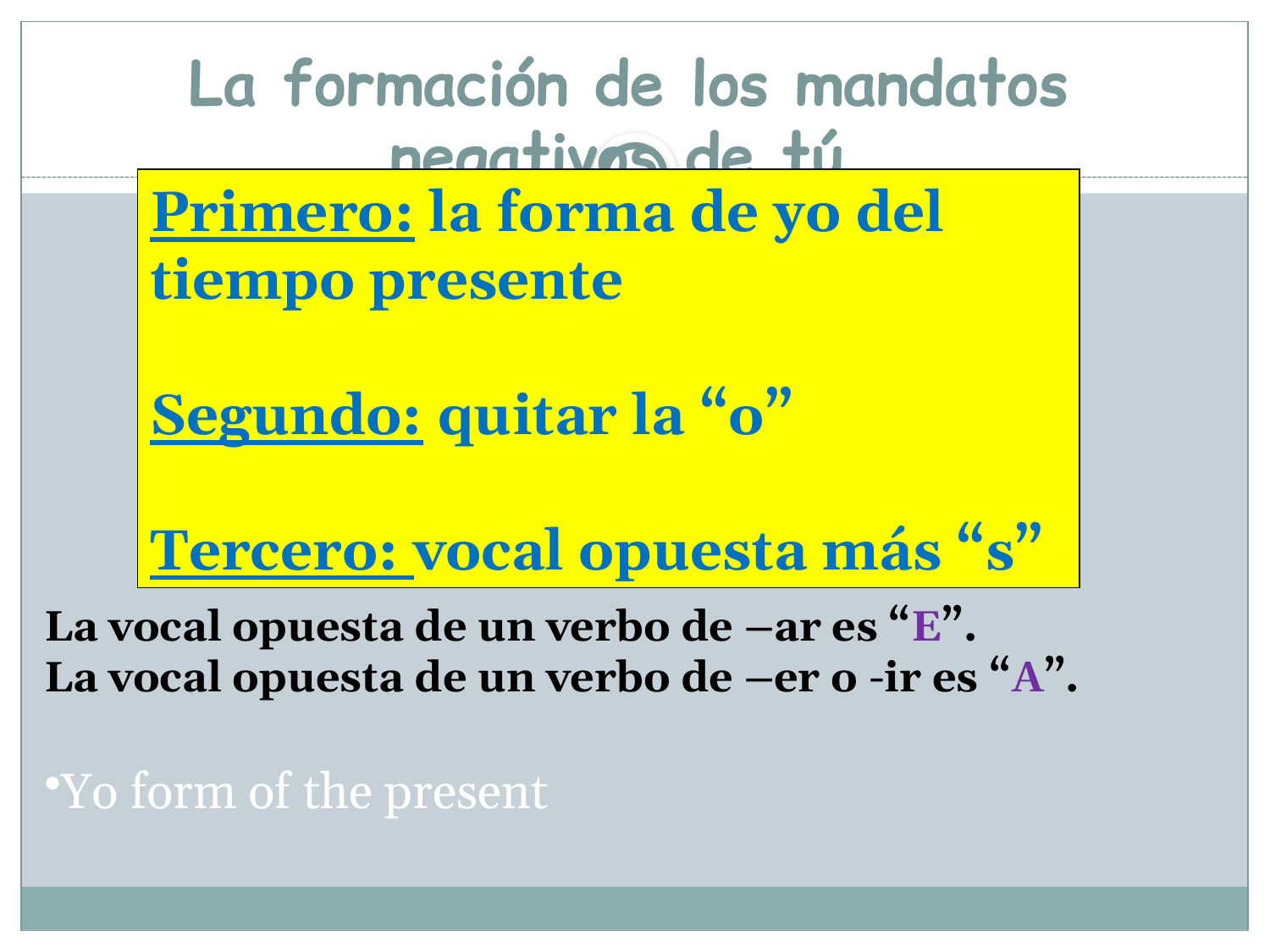

# La formación de los mandatos negativos de tú
Primero: la forma de yo del tiempo presente

Segundo: quitar la “o”

Tercero: vocal opuesta más “s”
La vocal opuesta de un verbo de –ar es “E”.
La vocal opuesta de un verbo de –er o -ir es “A”.

Yo form of the present